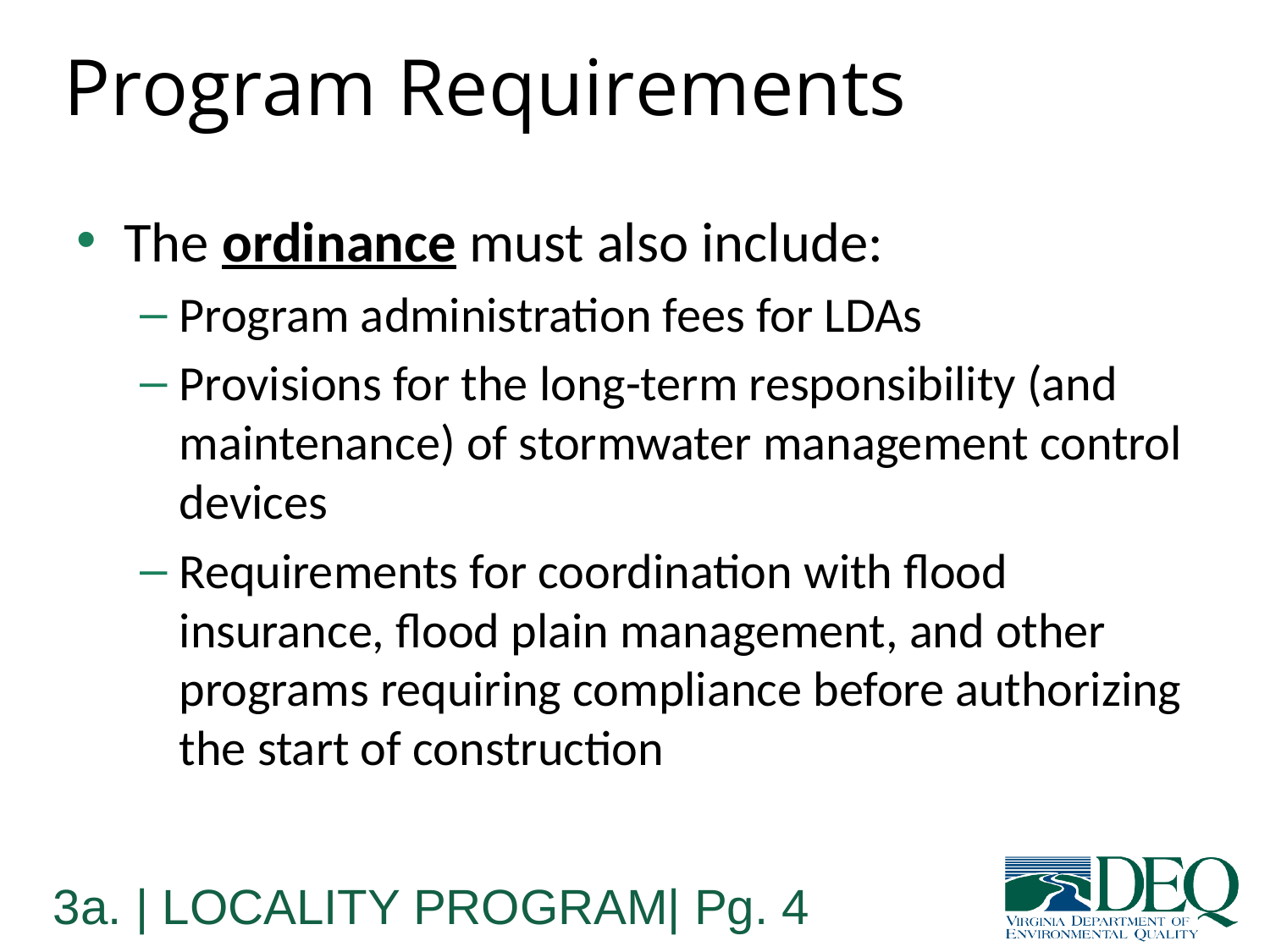

# Program Requirements
The ordinance must also include:
Program administration fees for LDAs
Provisions for the long-term responsibility (and maintenance) of stormwater management control devices
Requirements for coordination with flood insurance, flood plain management, and other programs requiring compliance before authorizing the start of construction

3a. | LOCALITY PROGRAM| Pg. 4